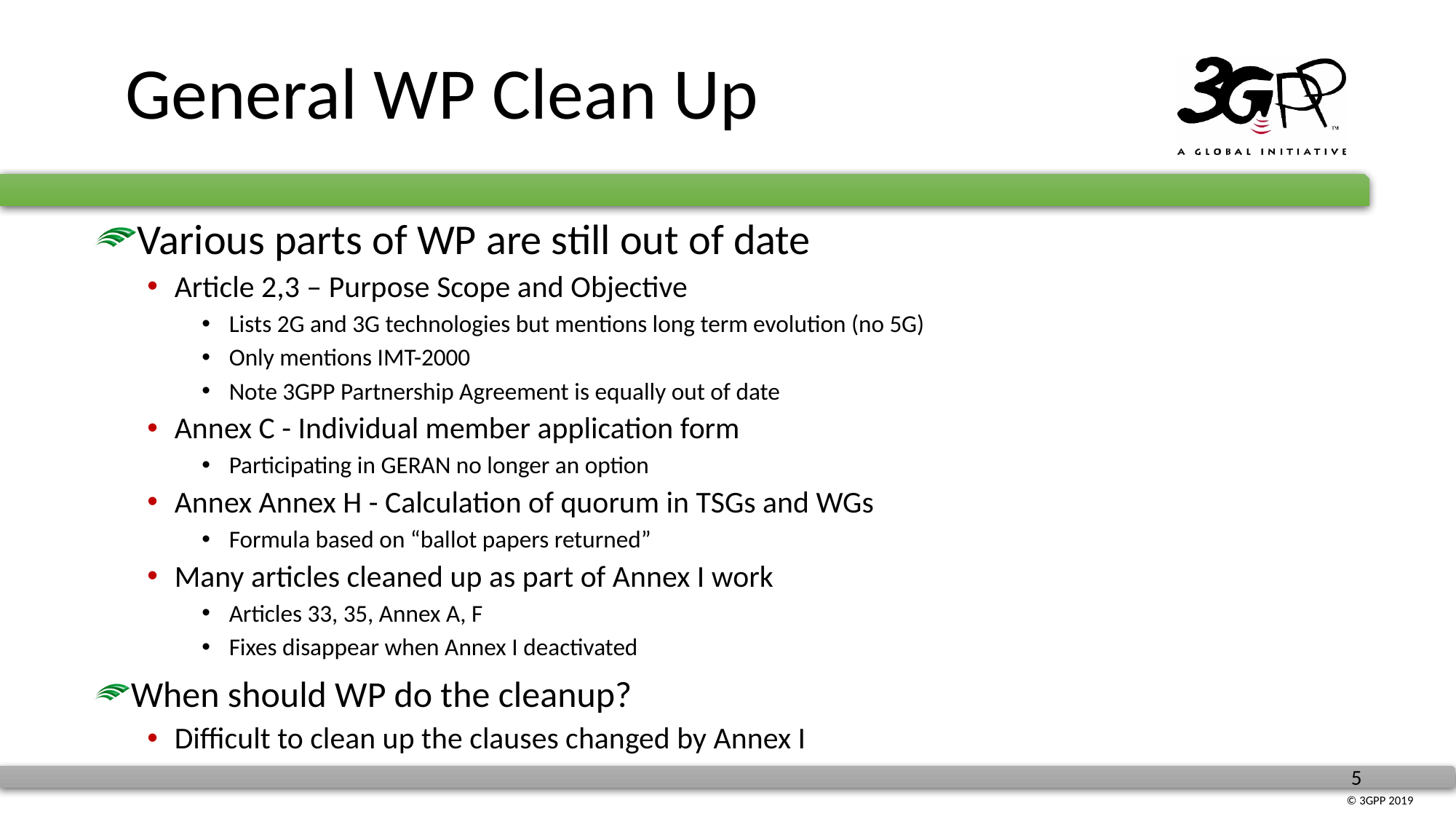

# General WP Clean Up
Various parts of WP are still out of date
Article 2,3 – Purpose Scope and Objective
Lists 2G and 3G technologies but mentions long term evolution (no 5G)
Only mentions IMT-2000
Note 3GPP Partnership Agreement is equally out of date
Annex C - Individual member application form
Participating in GERAN no longer an option
Annex Annex H - Calculation of quorum in TSGs and WGs
Formula based on “ballot papers returned”
Many articles cleaned up as part of Annex I work
Articles 33, 35, Annex A, F
Fixes disappear when Annex I deactivated
When should WP do the cleanup?
Difficult to clean up the clauses changed by Annex I